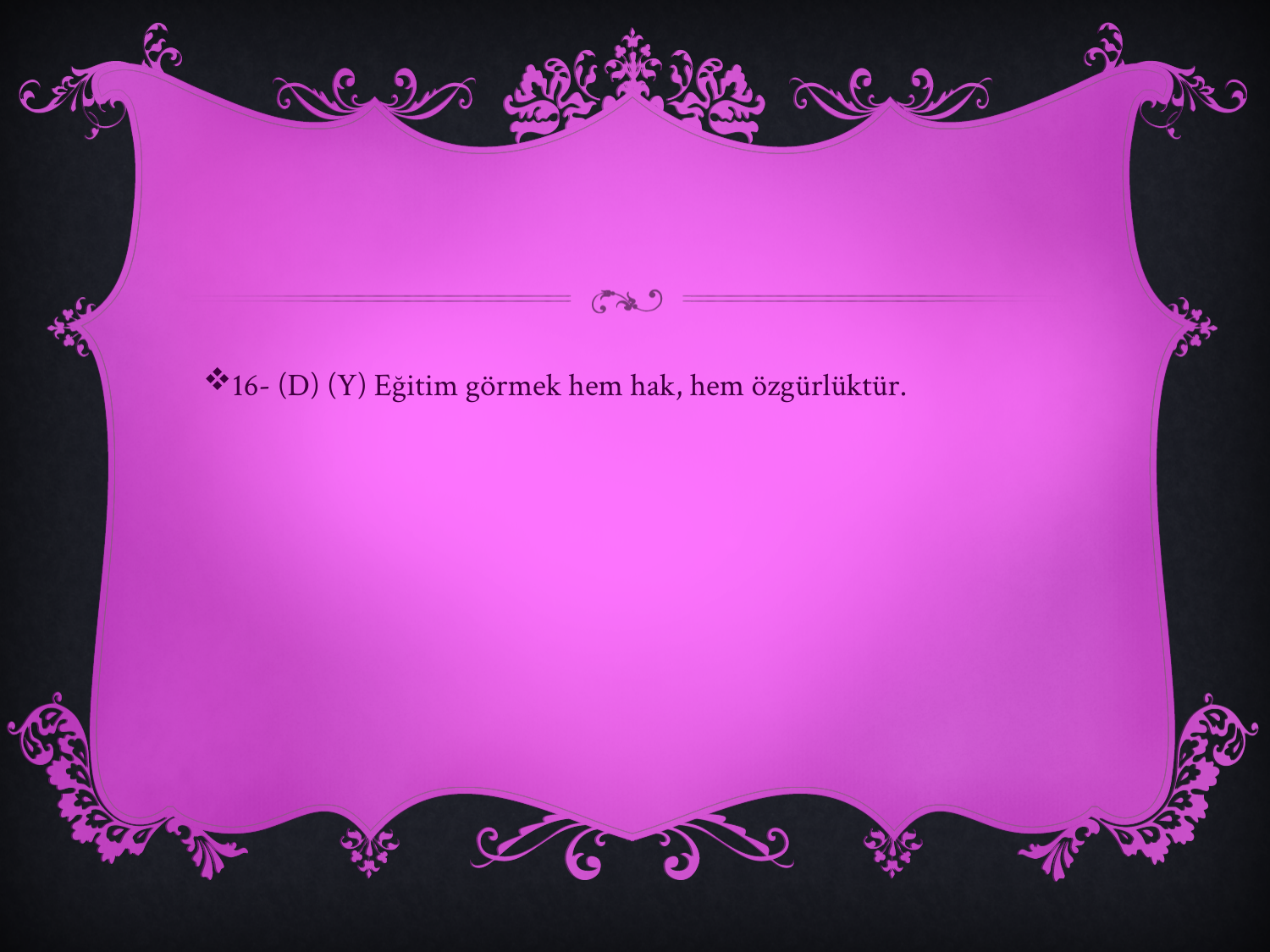

#
16- (D) (Y) Eğitim görmek hem hak, hem özgürlüktür.